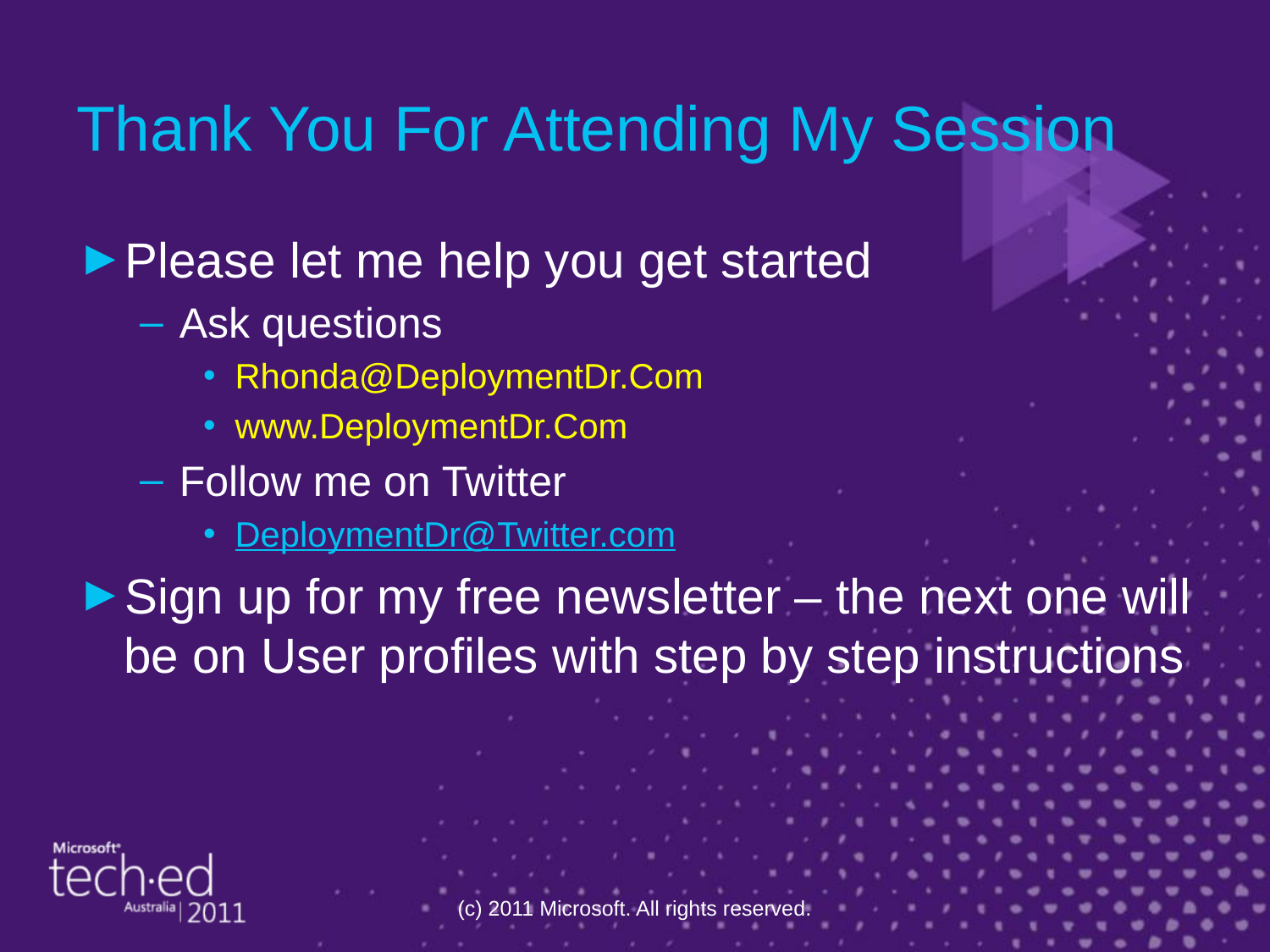

# Thank You For Attending My Session
Please let me help you get started
Ask questions
Rhonda@DeploymentDr.Com
www.DeploymentDr.Com
Follow me on Twitter
DeploymentDr@Twitter.com
Sign up for my free newsletter – the next one will be on User profiles with step by step instructions
(c) 2011 Microsoft. All rights reserved.